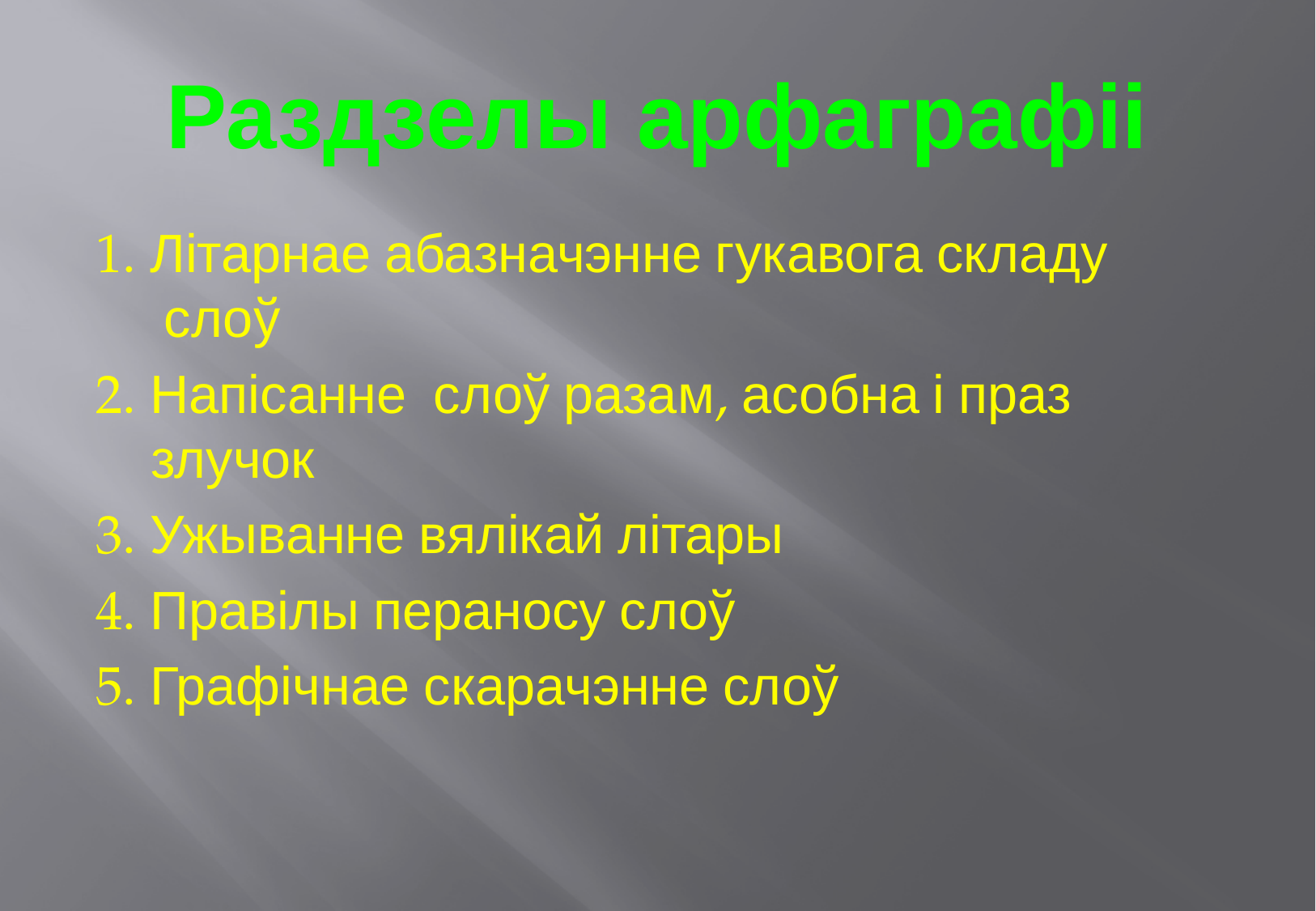

# Раздзелы арфаграфіі
1. Літарнае абазначэнне гукавога складу слоў
2. Напісанне  слоў разам, асобна і праз злучок
3. Ужыванне вялікай літары
4. Правілы пераносу слоў
5. Графічнае скарачэнне слоў